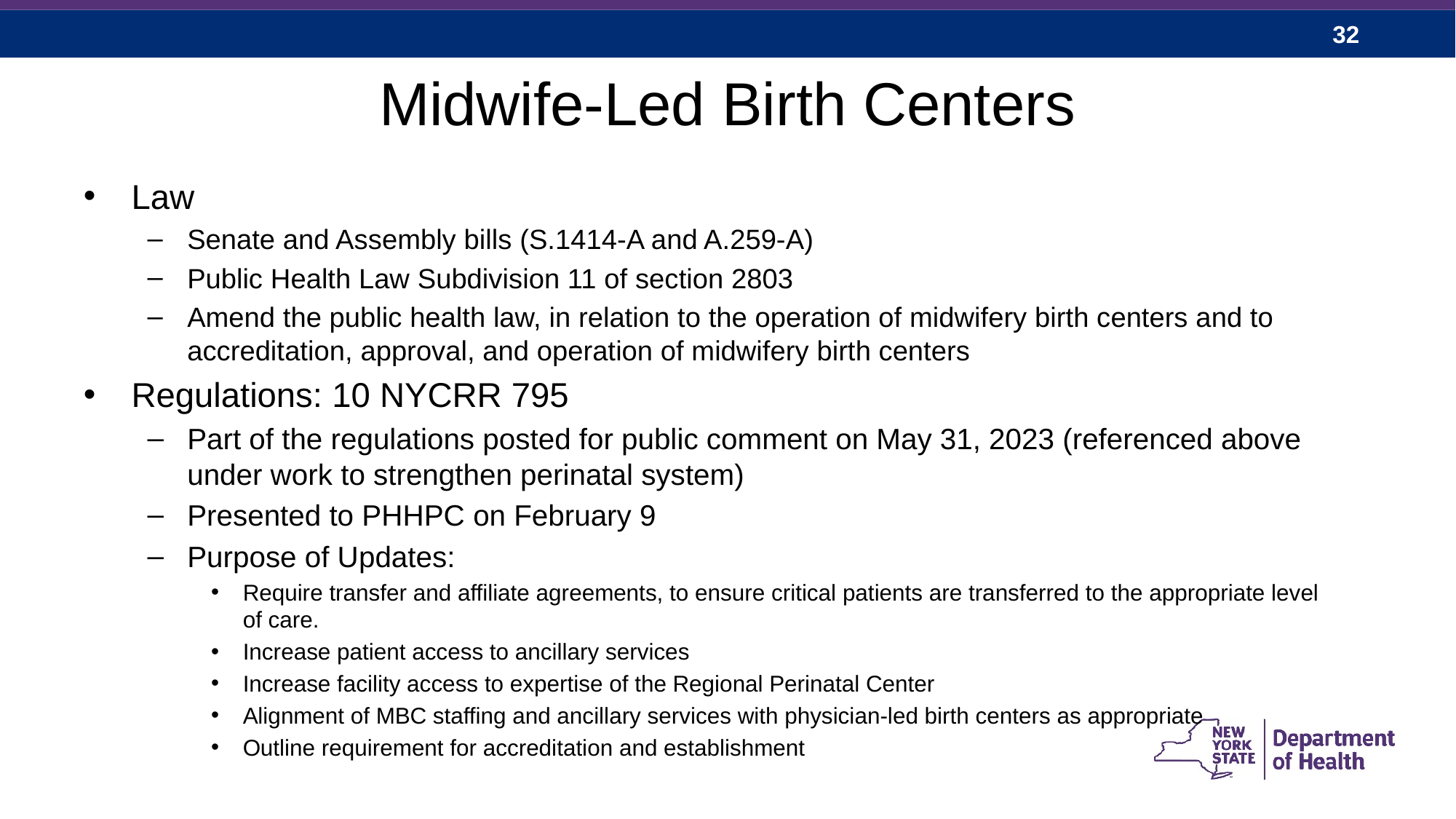

# Midwife-Led Birth Centers
Law
Senate and Assembly bills (S.1414-A and A.259-A)
Public Health Law Subdivision 11 of section 2803
Amend the public health law, in relation to the operation of midwifery birth centers and to accreditation, approval, and operation of midwifery birth centers
Regulations: 10 NYCRR 795
Part of the regulations posted for public comment on May 31, 2023 (referenced above under work to strengthen perinatal system)
Presented to PHHPC on February 9
Purpose of Updates:
Require transfer and affiliate agreements, to ensure critical patients are transferred to the appropriate level of care.
Increase patient access to ancillary services
Increase facility access to expertise of the Regional Perinatal Center
Alignment of MBC staffing and ancillary services with physician-led birth centers as appropriate
Outline requirement for accreditation and establishment